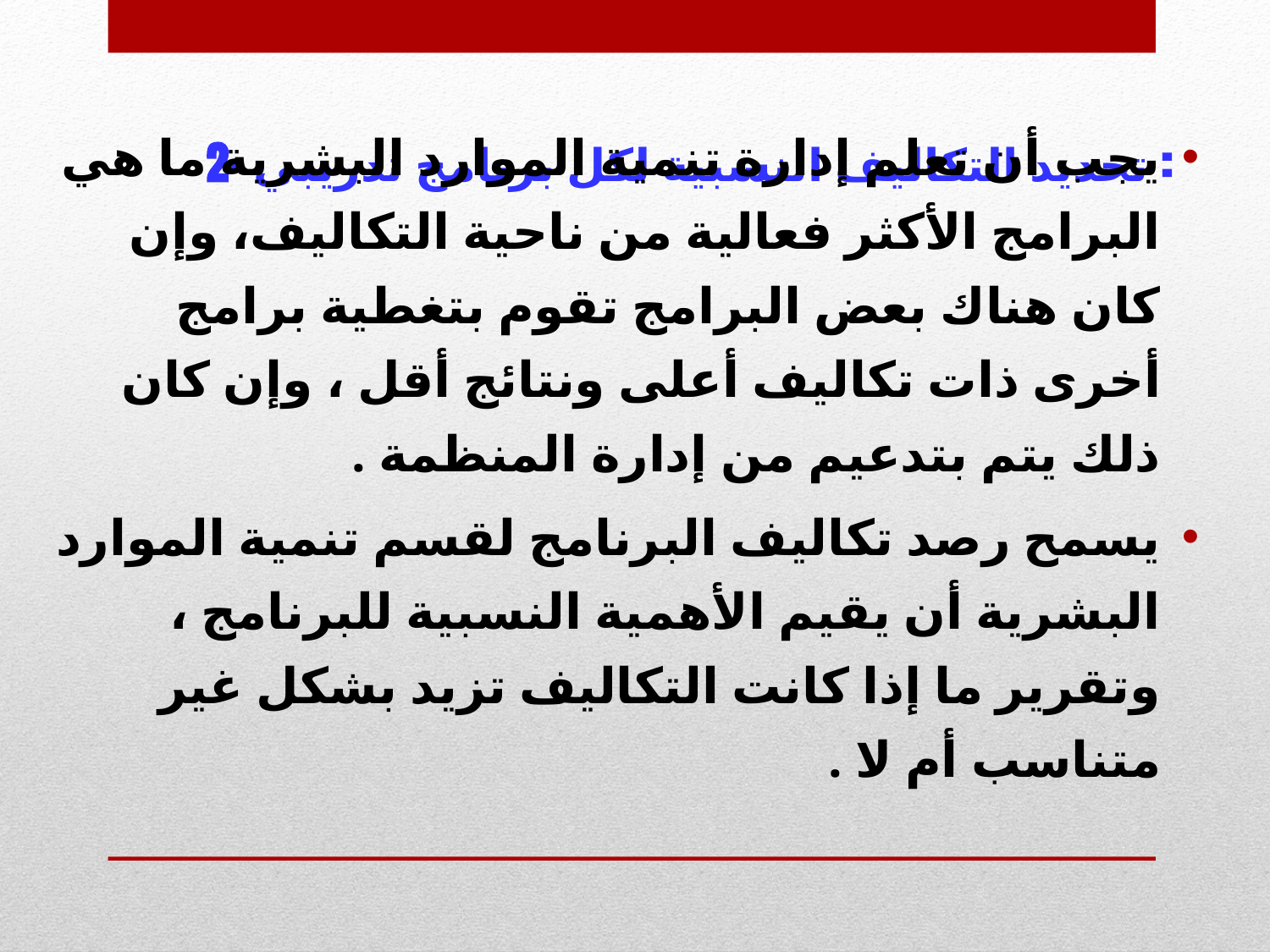

# 2- تحديد التكاليف النسبية لكل برنامج تدريبي :
يجب أن تعلم إدارة تنمية الموارد البشرية ما هي البرامج الأكثر فعالية من ناحية التكاليف، وإن كان هناك بعض البرامج تقوم بتغطية برامج أخرى ذات تكاليف أعلى ونتائج أقل ، وإن كان ذلك يتم بتدعيم من إدارة المنظمة .
يسمح رصد تكاليف البرنامج لقسم تنمية الموارد البشرية أن يقيم الأهمية النسبية للبرنامج ، وتقرير ما إذا كانت التكاليف تزيد بشكل غير متناسب أم لا .